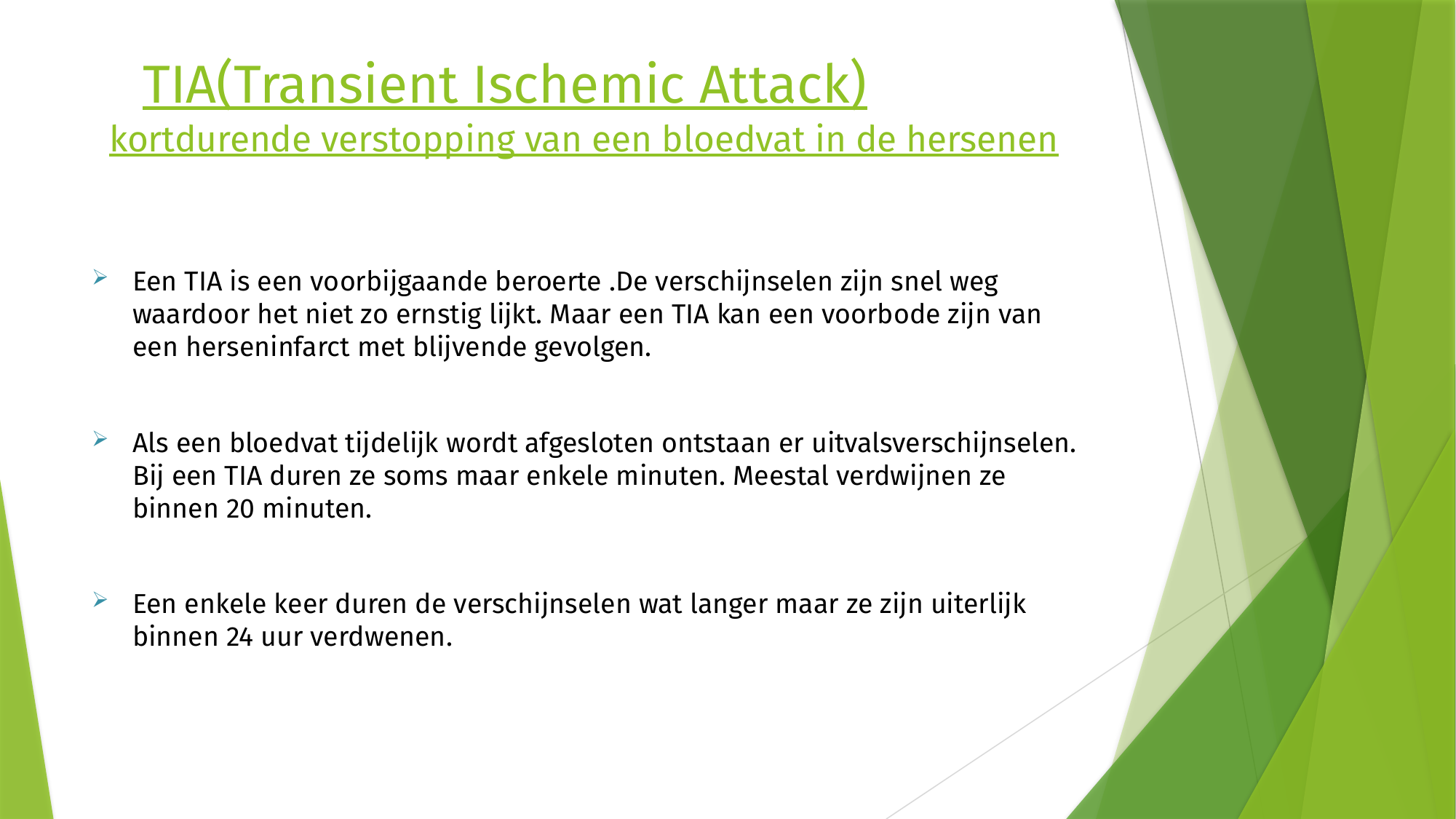

# TIA(Transient Ischemic Attack) kortdurende verstopping van een bloedvat in de hersenen
Een TIA is een voorbijgaande beroerte .De verschijnselen zijn snel weg waardoor het niet zo ernstig lijkt. Maar een TIA kan een voorbode zijn van een herseninfarct met blijvende gevolgen.

Als een bloedvat tijdelijk wordt afgesloten ontstaan er uitvalsverschijnselen. Bij een TIA duren ze soms maar enkele minuten. Meestal verdwijnen ze binnen 20 minuten.

Een enkele keer duren de verschijnselen wat langer maar ze zijn uiterlijk binnen 24 uur verdwenen.